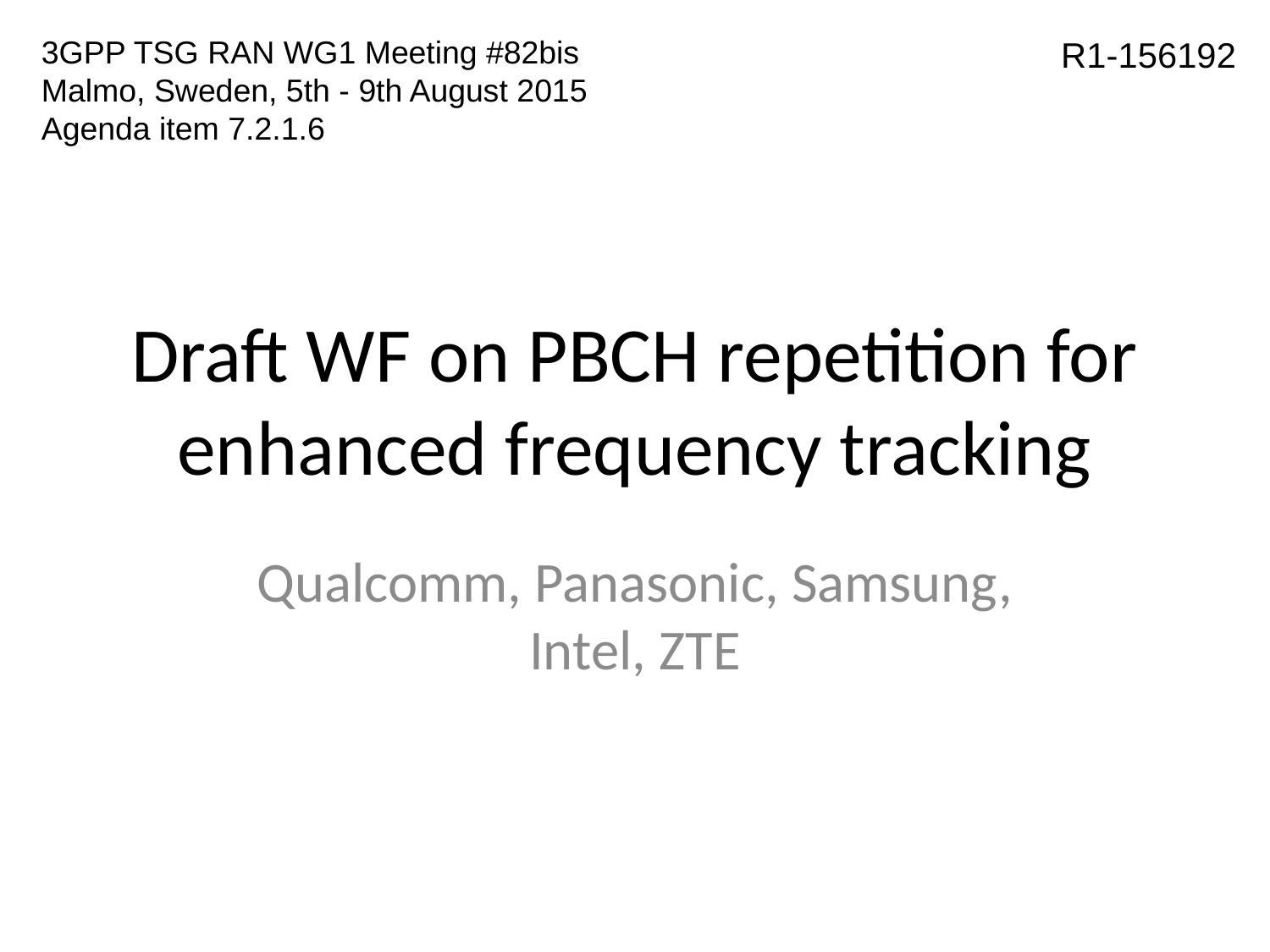

3GPP TSG RAN WG1 Meeting #82bis
Malmo, Sweden, 5th - 9th August 2015
Agenda item 7.2.1.6
R1-156192
# Draft WF on PBCH repetition for enhanced frequency tracking
Qualcomm, Panasonic, Samsung, Intel, ZTE